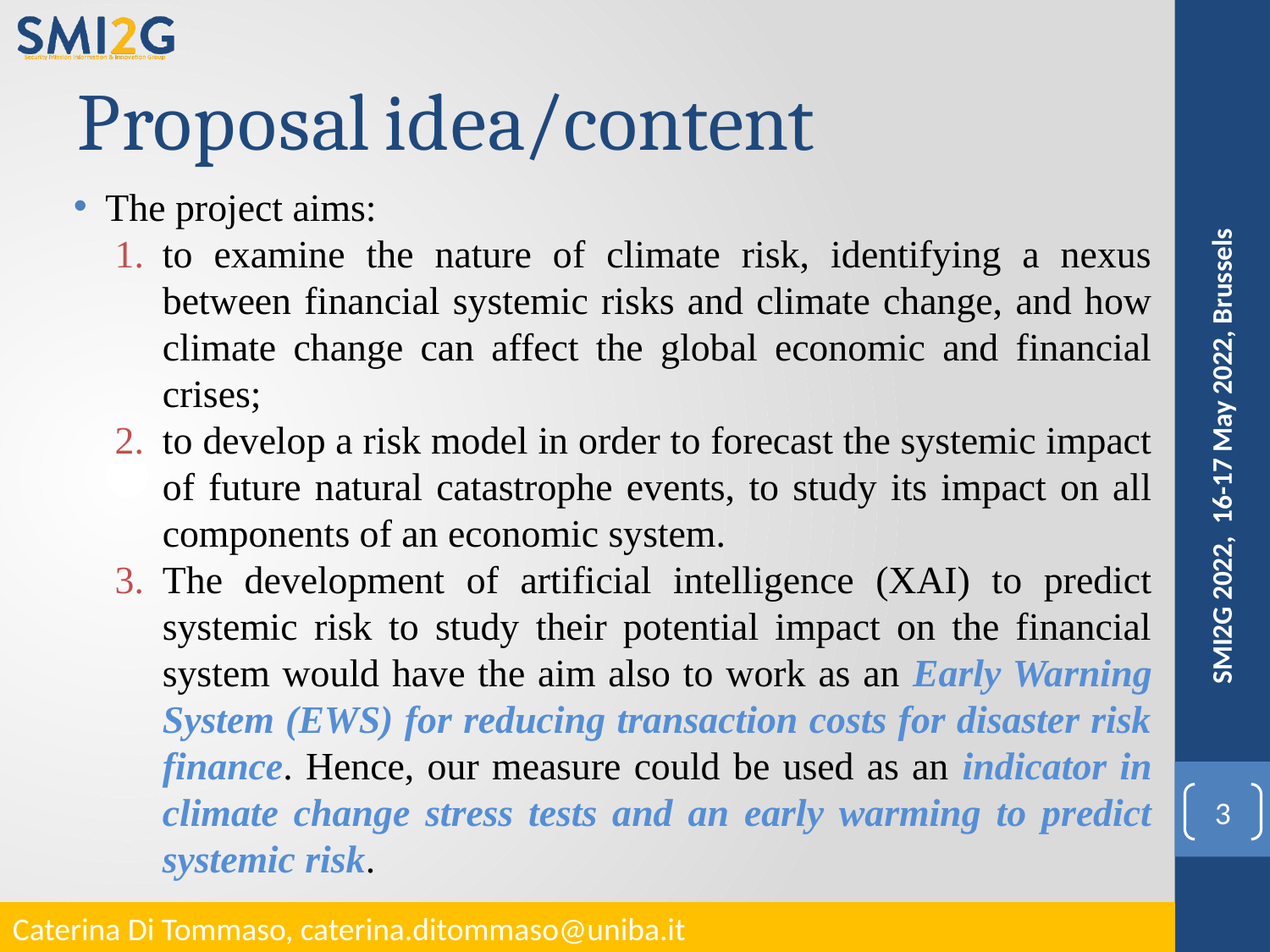

# Proposal idea/content
The project aims:
to examine the nature of climate risk, identifying a nexus between financial systemic risks and climate change, and how climate change can affect the global economic and financial crises;
to develop a risk model in order to forecast the systemic impact of future natural catastrophe events, to study its impact on all components of an economic system.
The development of artificial intelligence (XAI) to predict systemic risk to study their potential impact on the financial system would have the aim also to work as an Early Warning System (EWS) for reducing transaction costs for disaster risk finance. Hence, our measure could be used as an indicator in climate change stress tests and an early warming to predict systemic risk.

SMI2G 2022,  16-17 May 2022, Brussels
3
Caterina Di Tommaso, caterina.ditommaso@uniba.it